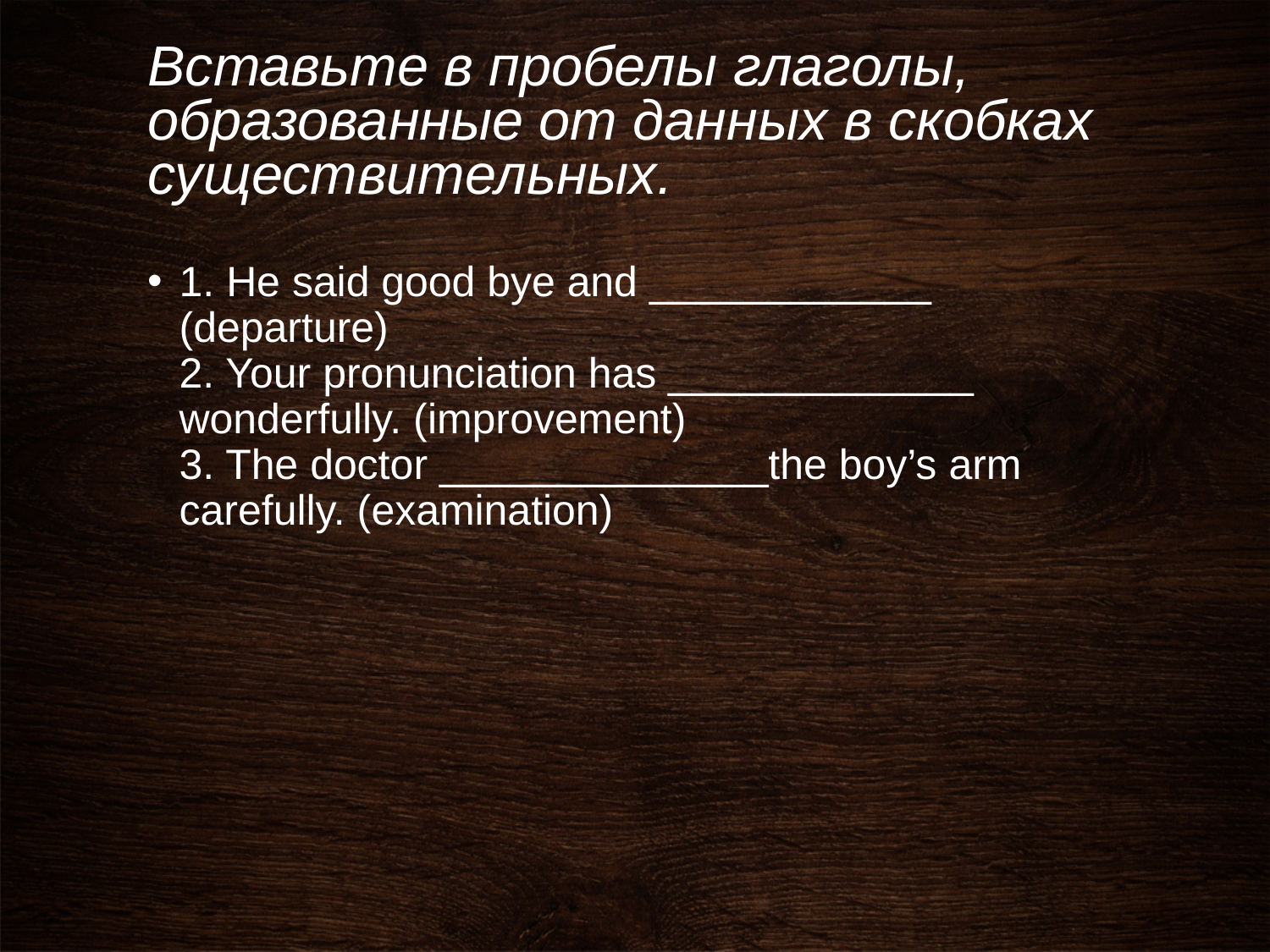

# Вставьте в пробелы глаголы, образованные от данных в скобках существительных.
1. He said good bye and ____________ (departure)
2. Your pronunciation has _____________ wonderfully. (improvement)
3. The doctor ______________the boy’s arm carefully. (examination)